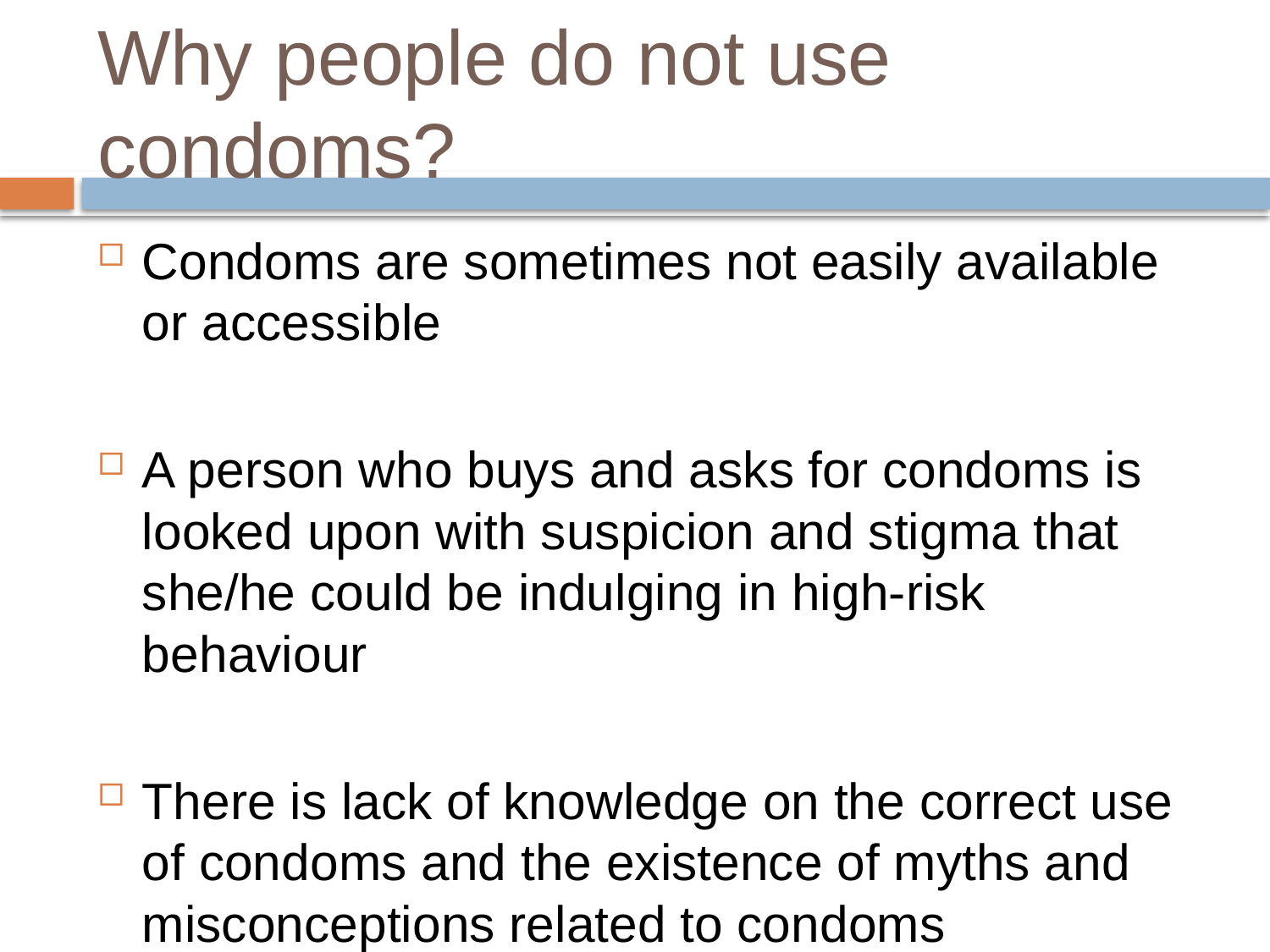

# Why people do not use condoms?
Condoms are sometimes not easily available or accessible

A person who buys and asks for condoms is looked upon with suspicion and stigma that she/he could be indulging in high-risk behaviour

There is lack of knowledge on the correct use of condoms and the existence of myths and misconceptions related to condoms